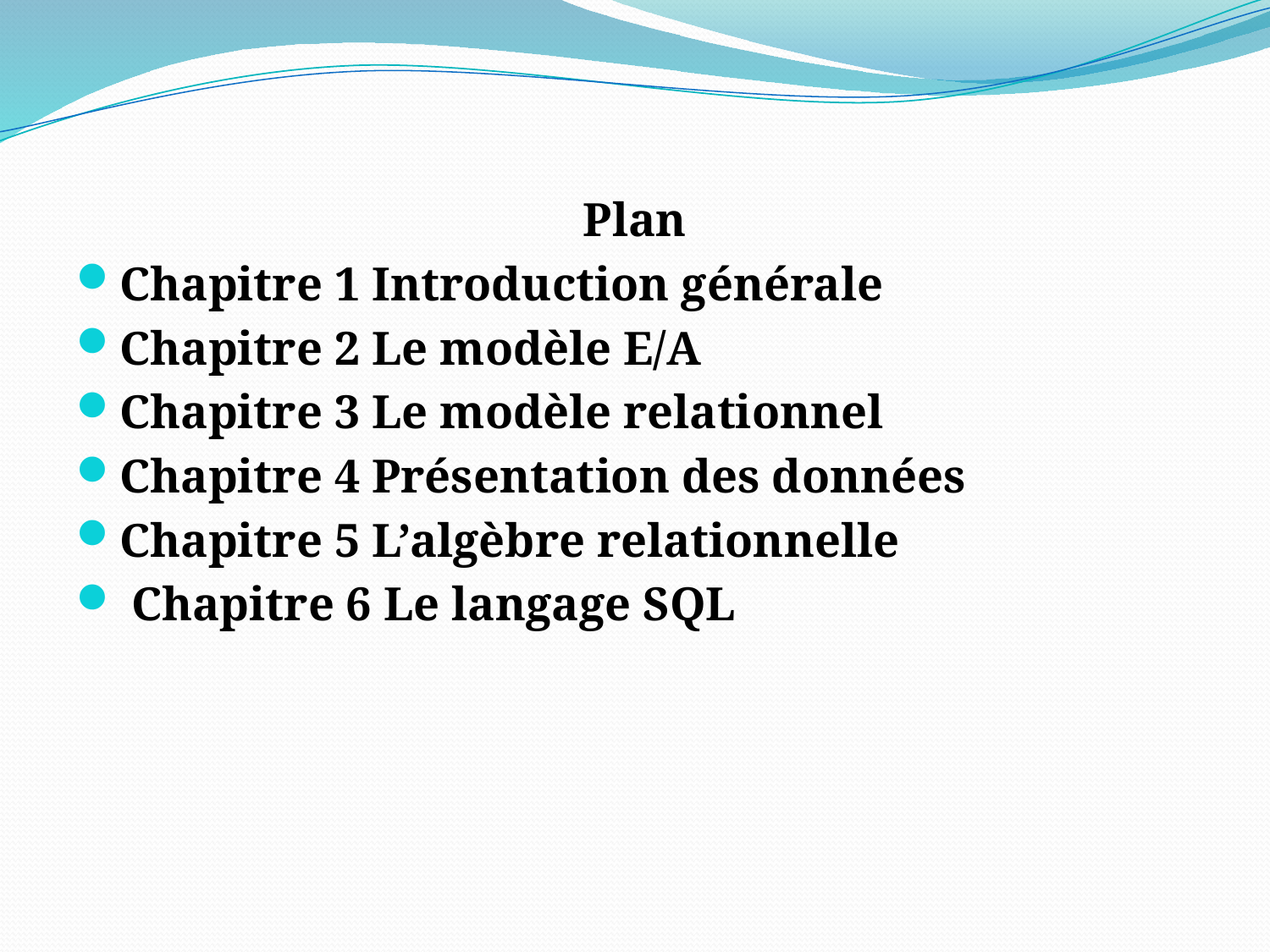

Plan
Chapitre 1 Introduction générale
Chapitre 2 Le modèle E/A
Chapitre 3 Le modèle relationnel
Chapitre 4 Présentation des données
Chapitre 5 L’algèbre relationnelle
 Chapitre 6 Le langage SQL